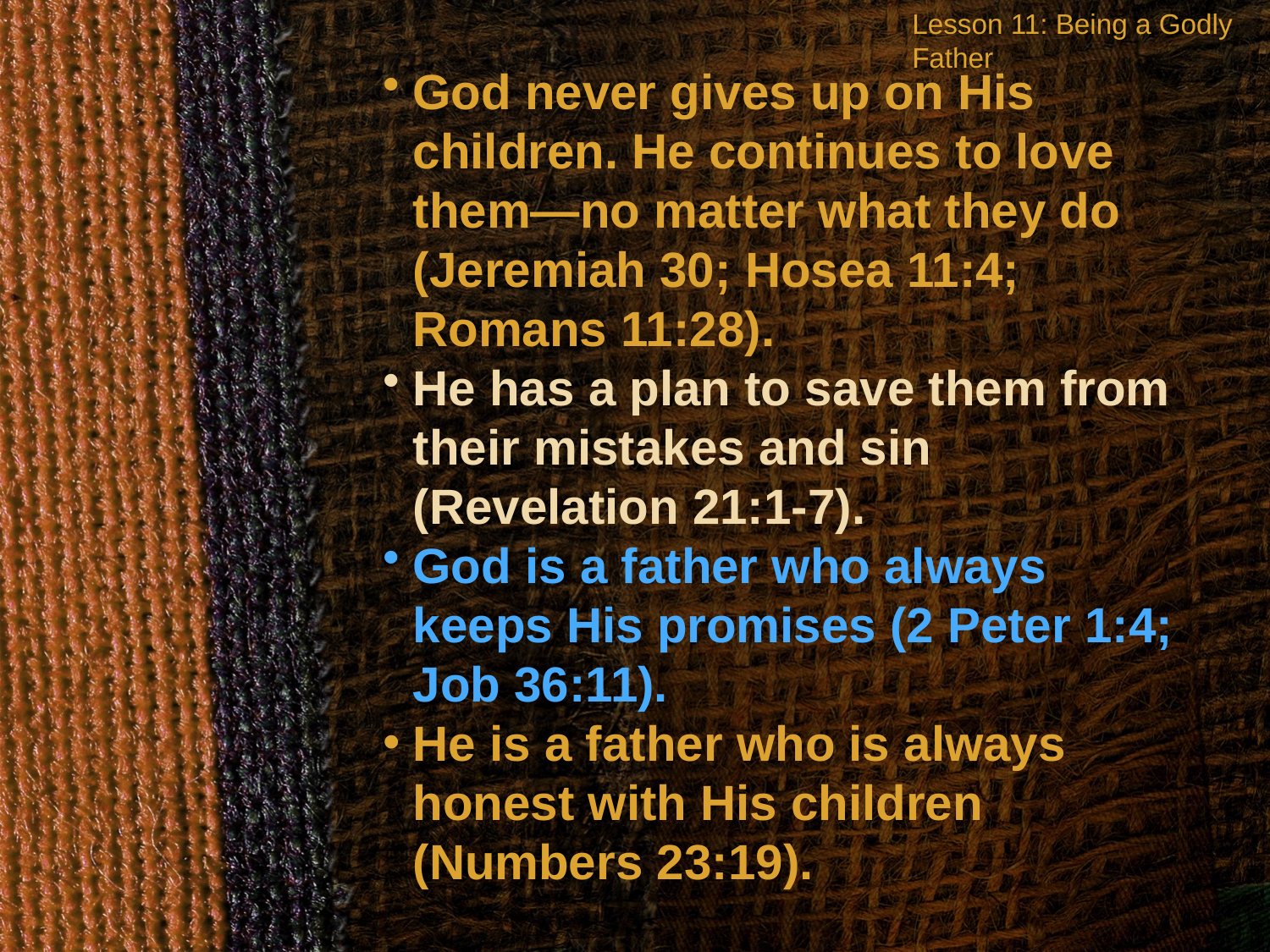

Lesson 11: Being a Godly Father
God never gives up on His children. He continues to love them—no matter what they do (Jeremiah 30; Hosea 11:4; Romans 11:28).
He has a plan to save them from their mistakes and sin (Revelation 21:1-7).
God is a father who always keeps His promises (2 Peter 1:4; Job 36:11).
He is a father who is always honest with His children (Numbers 23:19).